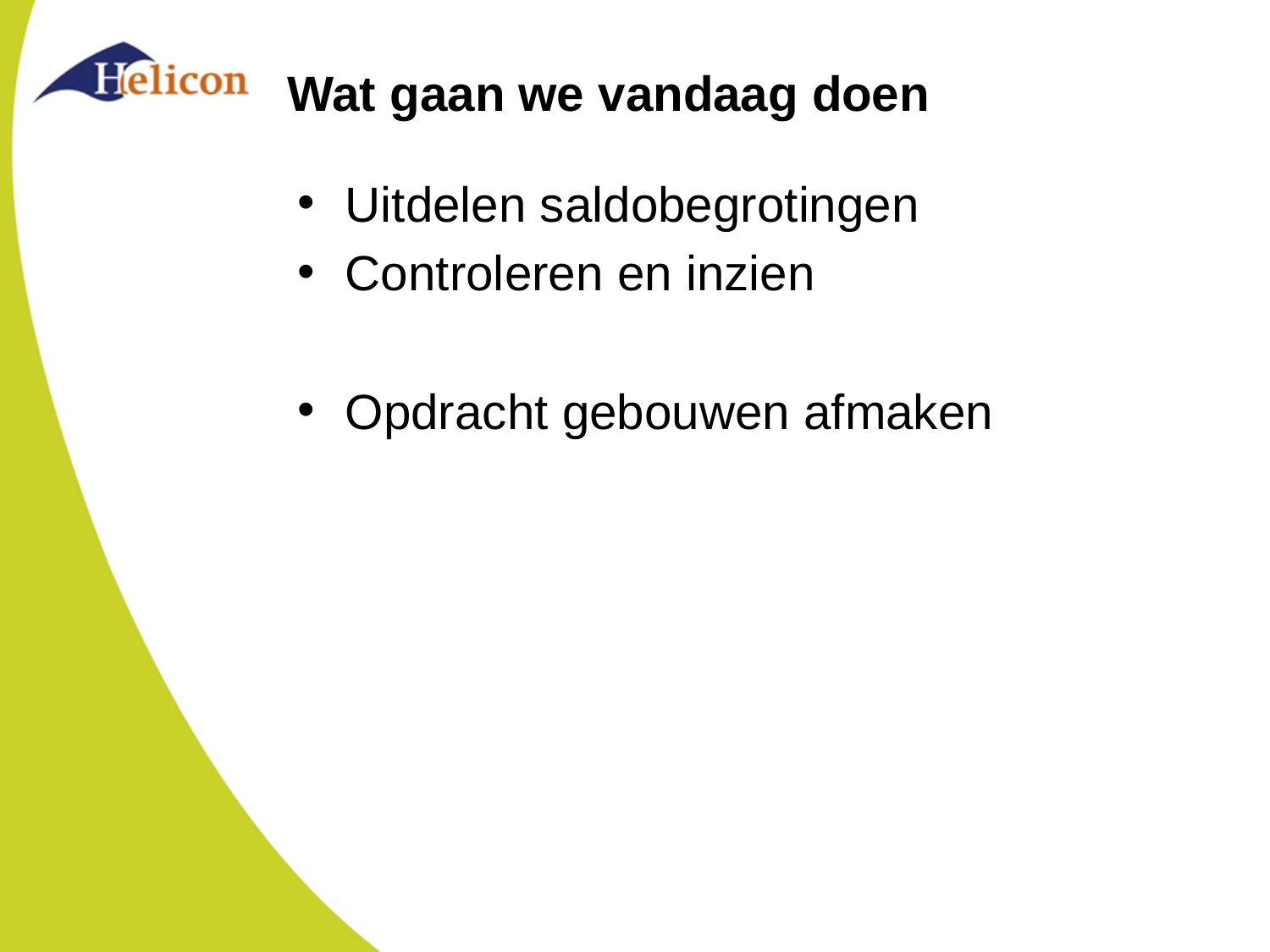

# Wat gaan we vandaag doen
Uitdelen saldobegrotingen
Controleren en inzien

Opdracht gebouwen afmaken